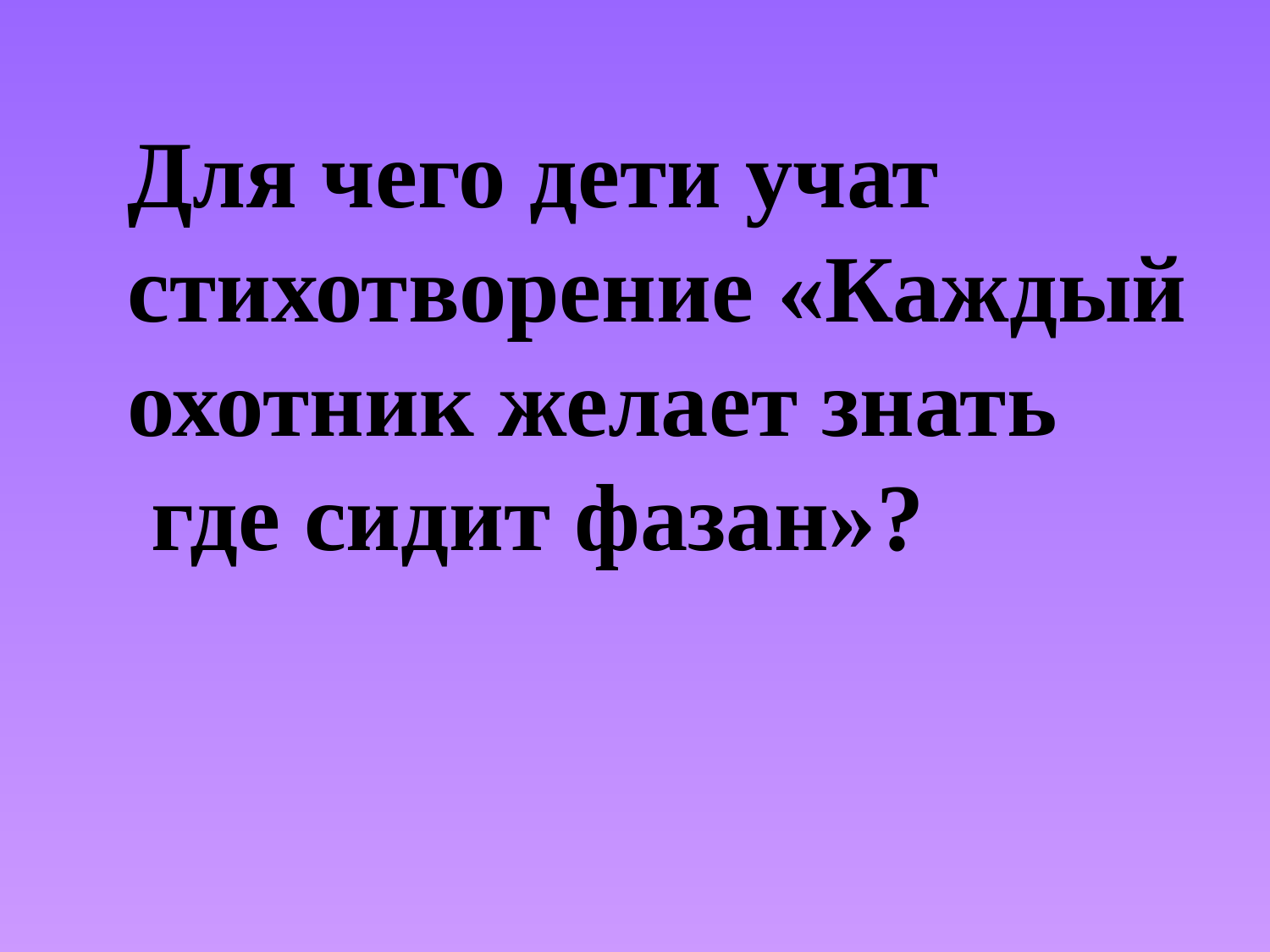

Для чего дети учат стихотворение «Каждый охотник желает знать  где сидит фазан»?